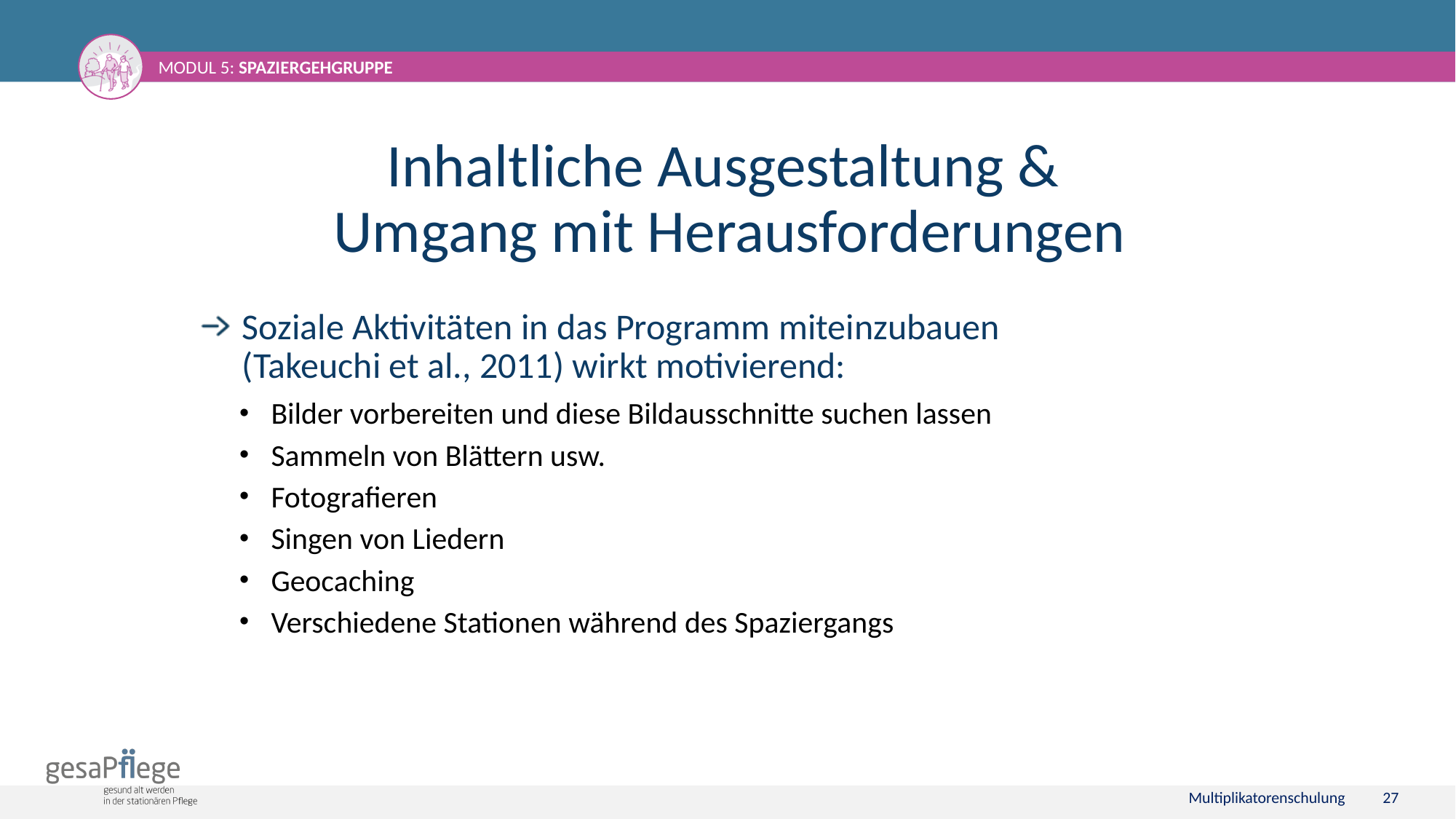

# Inhaltliche Ausgestaltung & Umgang mit Herausforderungen
Soziale Aktivitäten in das Programm miteinzubauen
(Takeuchi et al., 2011) wirkt motivierend:
Bilder vorbereiten und diese Bildausschnitte suchen lassen
Sammeln von Blättern usw.
Fotografieren
Singen von Liedern
Geocaching
Verschiedene Stationen während des Spaziergangs
Multiplikatorenschulung
27